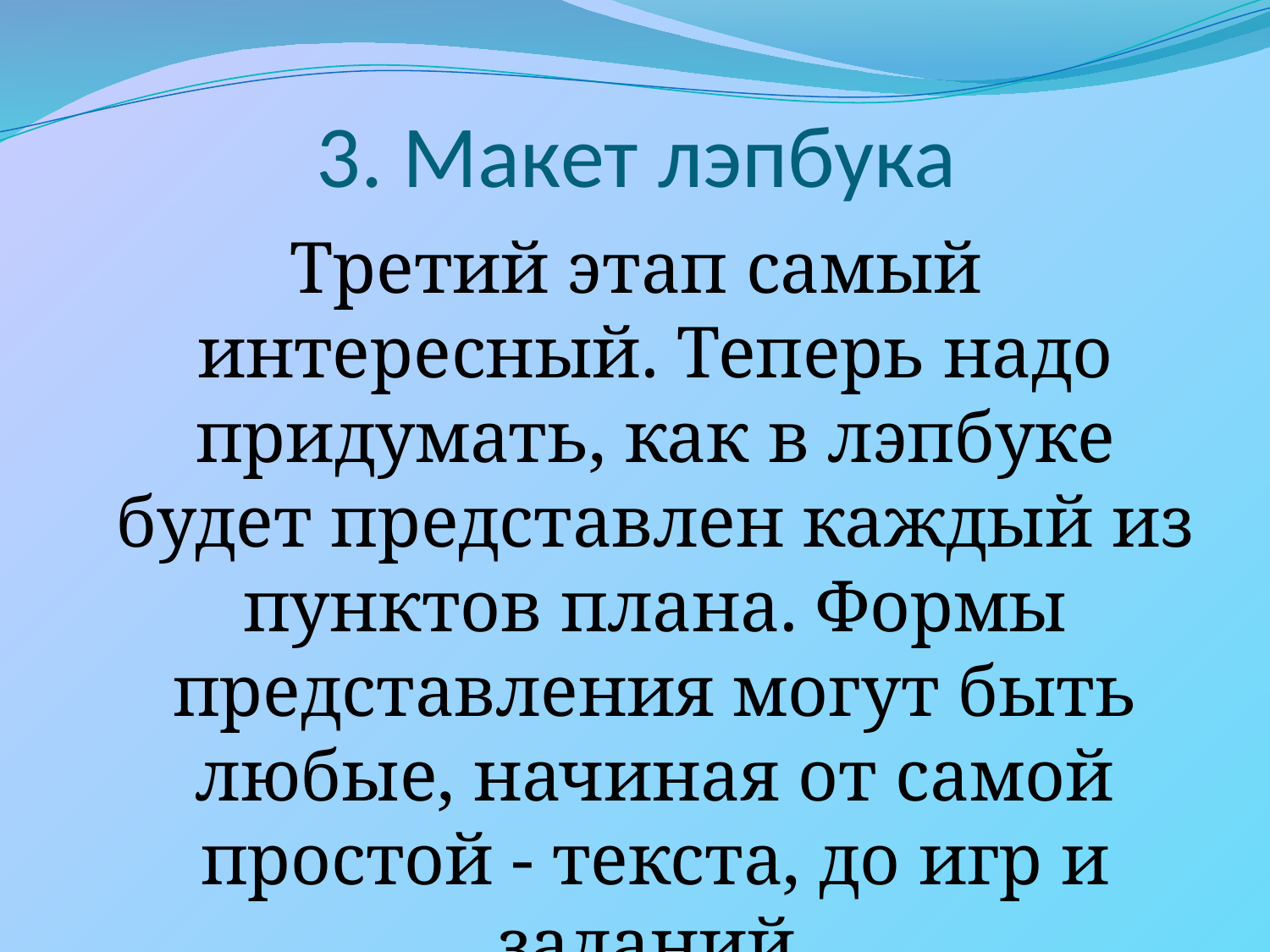

# 3. Макет лэпбука
Третий этап самый интересный. Теперь надо придумать, как в лэпбуке будет представлен каждый из пунктов плана. Формы представления могут быть любые, начиная от самой простой - текста, до игр и заданий.